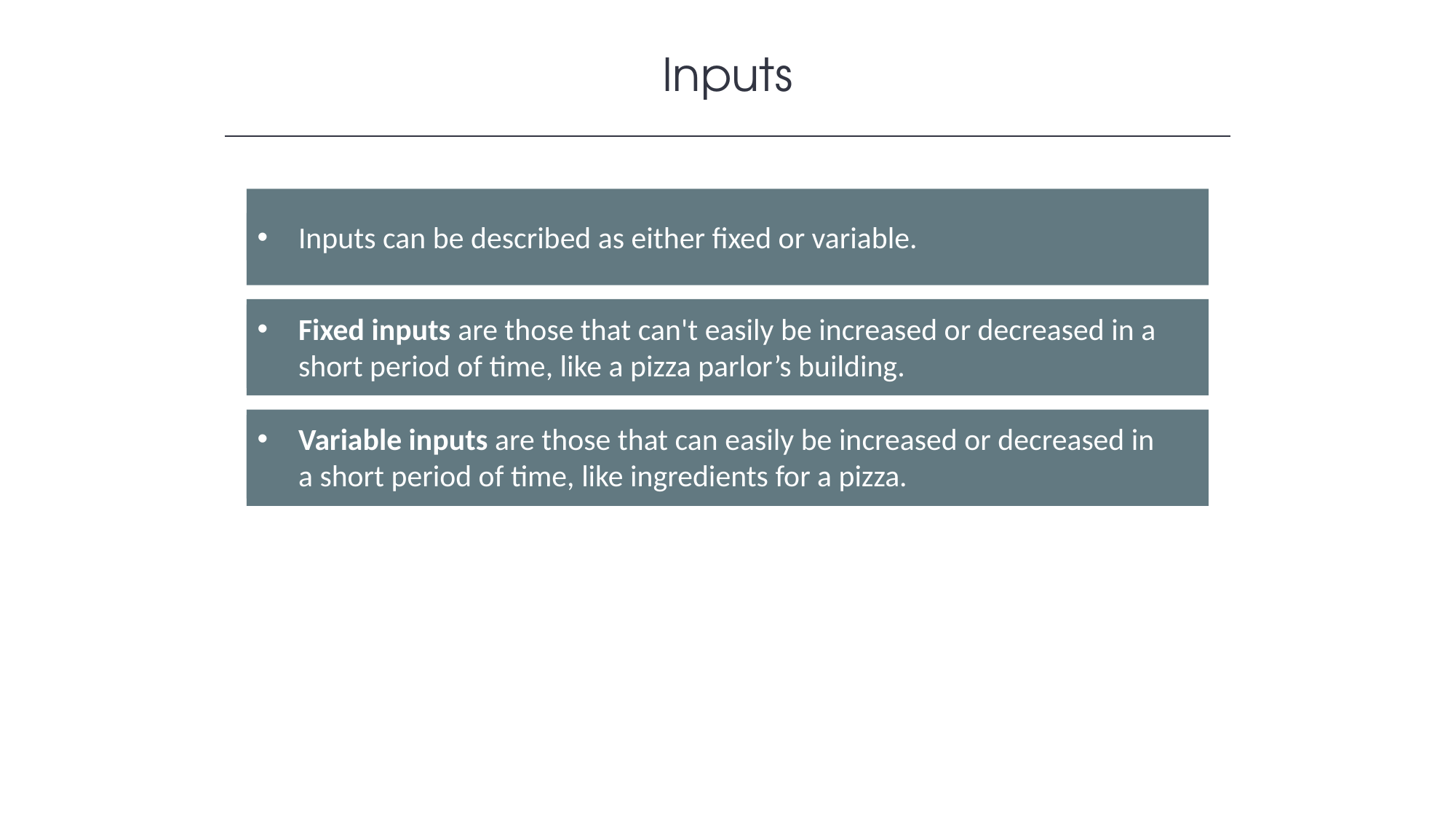

Inputs

Inputs can be described as either fixed or variable.

Fixed inputs are those that can't easily be increased or decreased in a short period of time, like a pizza parlor’s building.

Variable inputs are those that can easily be increased or decreased in a short period of time, like ingredients for a pizza.